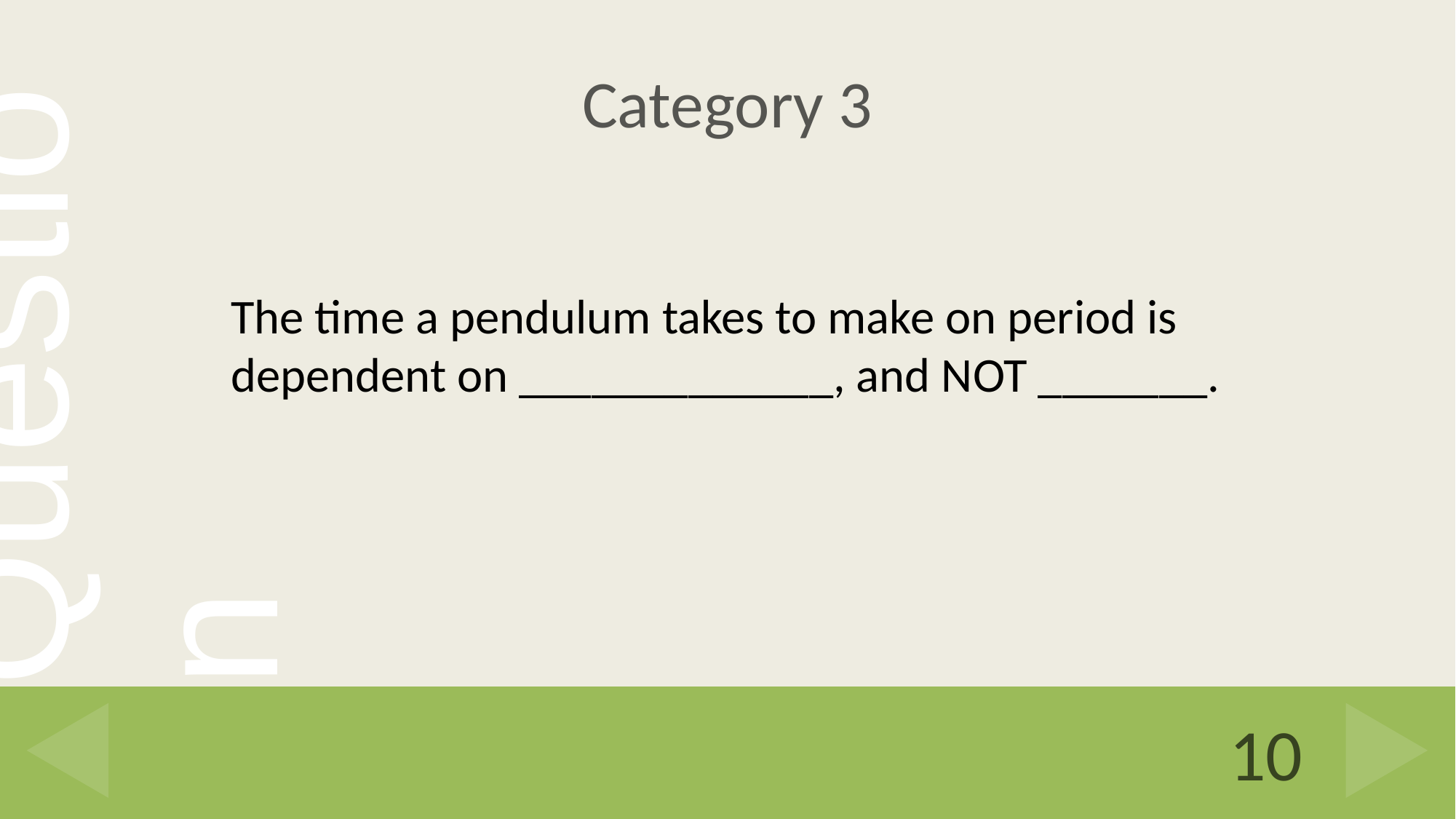

# Category 3
The time a pendulum takes to make on period is dependent on _____________, and NOT _______.
10